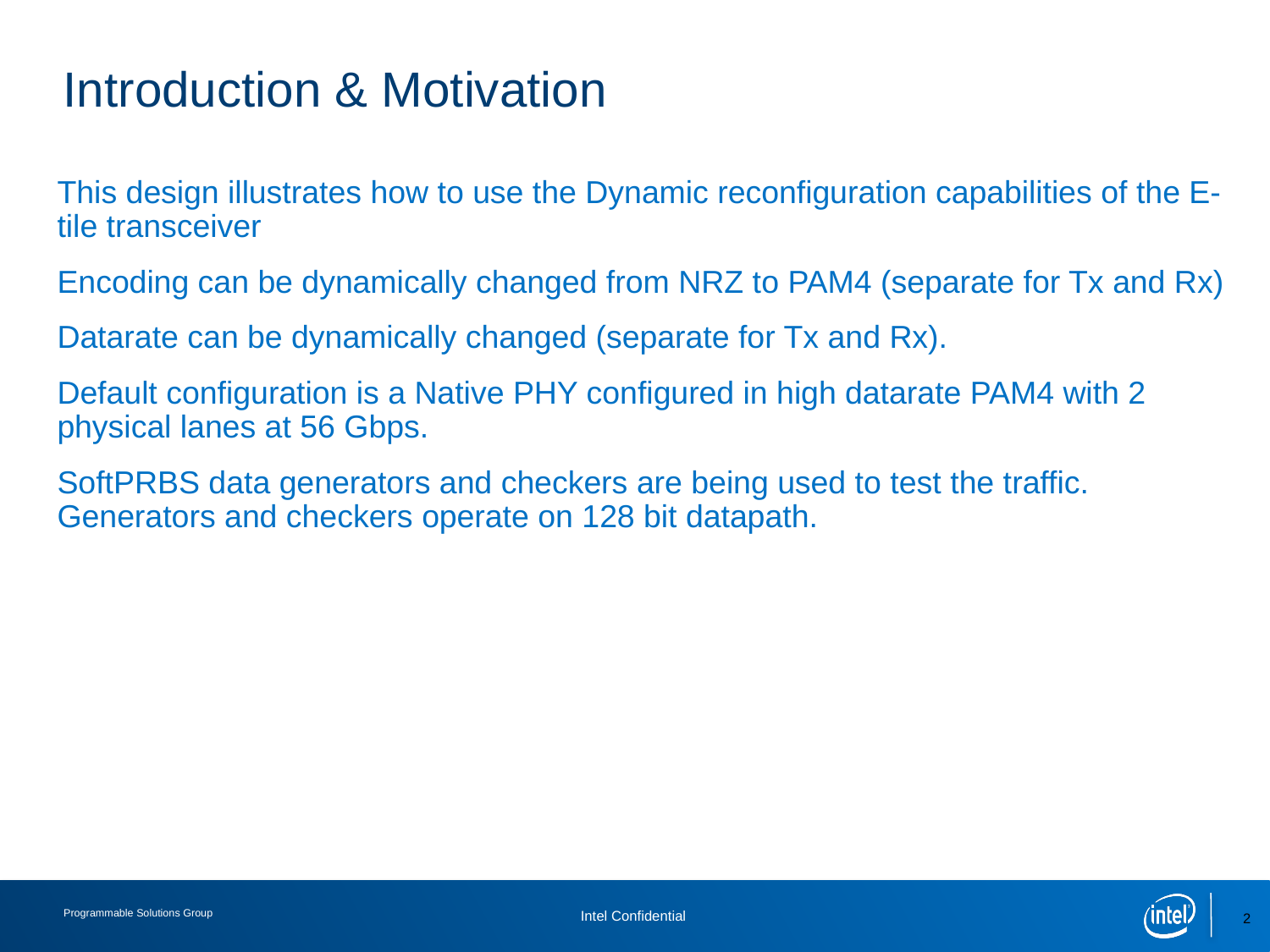

# Introduction & Motivation
This design illustrates how to use the Dynamic reconfiguration capabilities of the E-tile transceiver
Encoding can be dynamically changed from NRZ to PAM4 (separate for Tx and Rx)
Datarate can be dynamically changed (separate for Tx and Rx).
Default configuration is a Native PHY configured in high datarate PAM4 with 2 physical lanes at 56 Gbps.
SoftPRBS data generators and checkers are being used to test the traffic. Generators and checkers operate on 128 bit datapath.
2